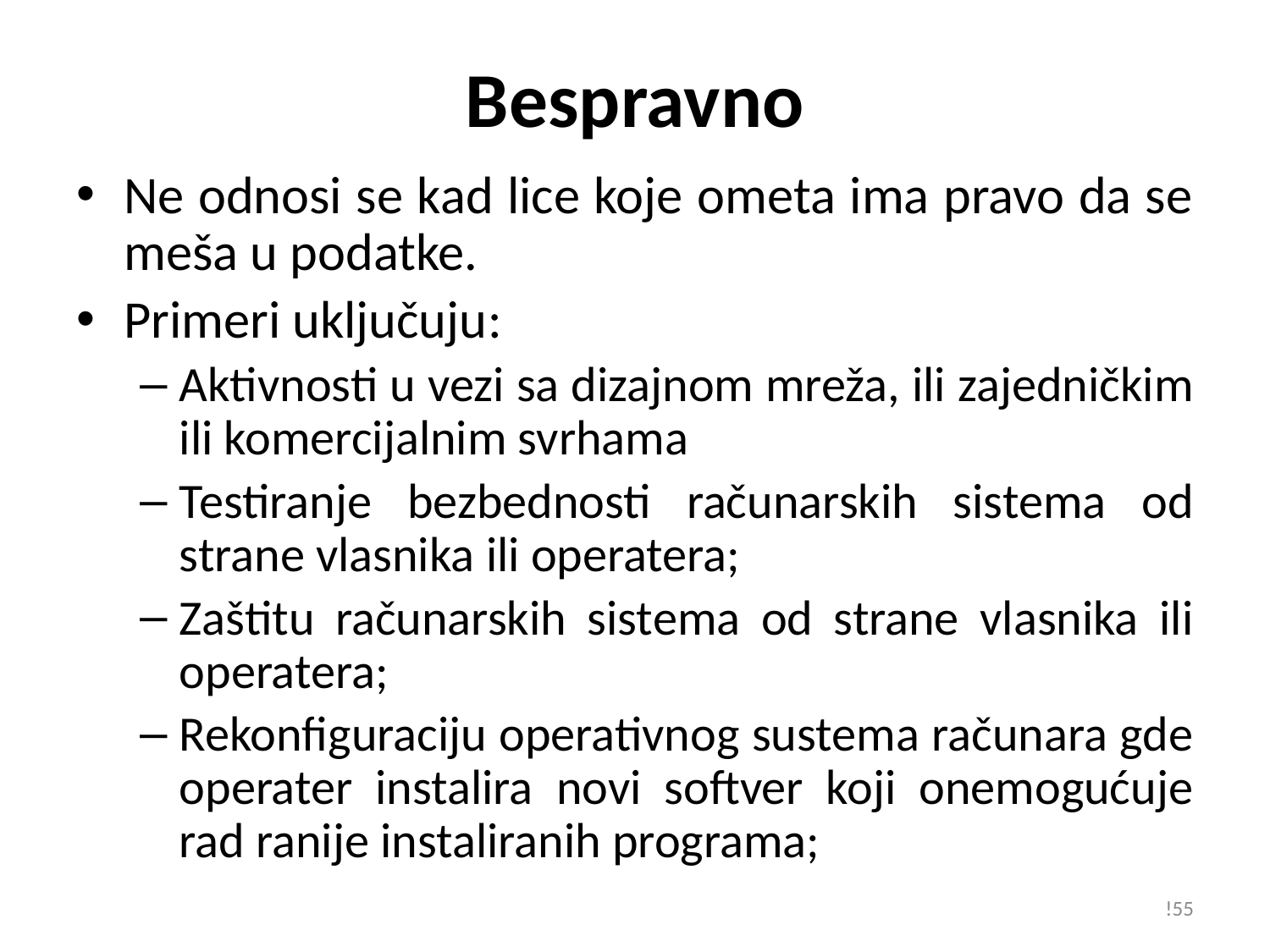

# Bespravno
Ne odnosi se kad lice koje ometa ima pravo da se meša u podatke.
Primeri uključuju:
Aktivnosti u vezi sa dizajnom mreža, ili zajedničkim ili komercijalnim svrhama
Testiranje bezbednosti računarskih sistema od strane vlasnika ili operatera;
Zaštitu računarskih sistema od strane vlasnika ili operatera;
Rekonfiguraciju operativnog sustema računara gde operater instalira novi softver koji onemogućuje rad ranije instaliranih programa;
!55